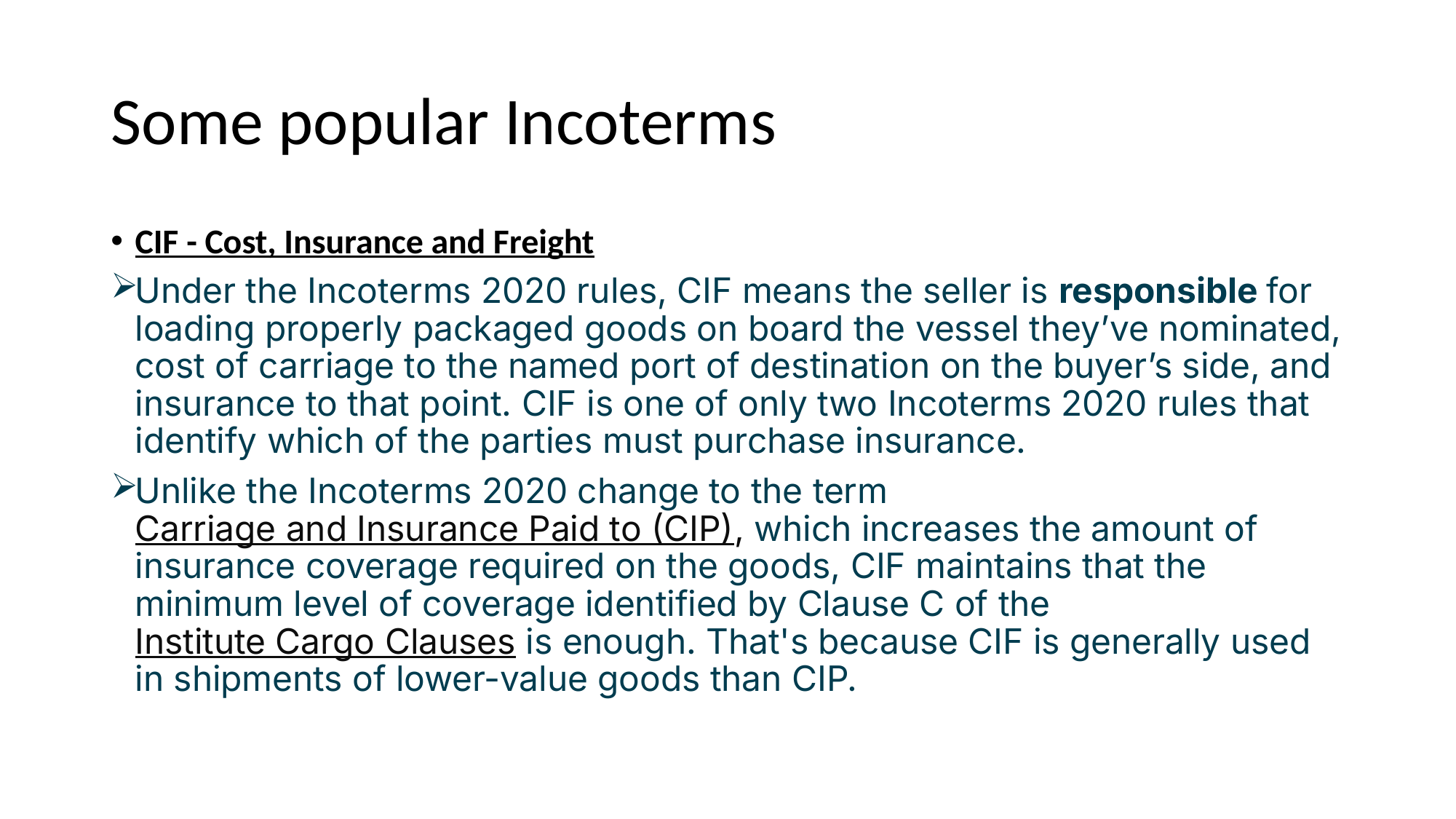

# Some popular Incoterms
CIF - Cost, Insurance and Freight
Under the Incoterms 2020 rules, CIF means the seller is responsible for loading properly packaged goods on board the vessel they’ve nominated, cost of carriage to the named port of destination on the buyer’s side, and insurance to that point. CIF is one of only two Incoterms 2020 rules that identify which of the parties must purchase insurance.
Unlike the Incoterms 2020 change to the term Carriage and Insurance Paid to (CIP), which increases the amount of insurance coverage required on the goods, CIF maintains that the minimum level of coverage identified by Clause C of the Institute Cargo Clauses is enough. That's because CIF is generally used in shipments of lower-value goods than CIP.